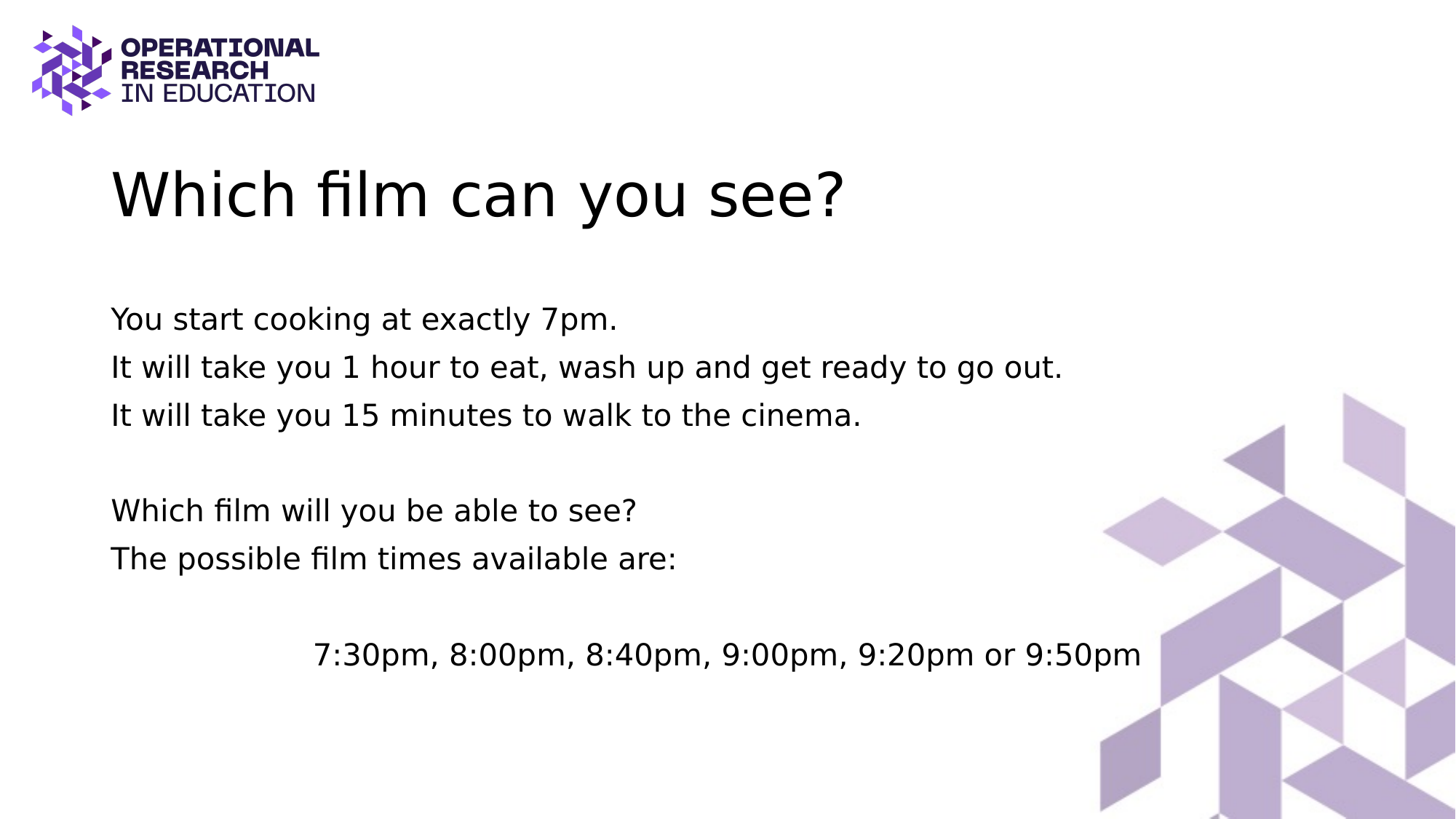

# Which film can you see?
You start cooking at exactly 7pm.
It will take you 1 hour to eat, wash up and get ready to go out.
It will take you 15 minutes to walk to the cinema.

Which film will you be able to see?
The possible film times available are:

7:30pm, 8:00pm, 8:40pm, 9:00pm, 9:20pm or 9:50pm